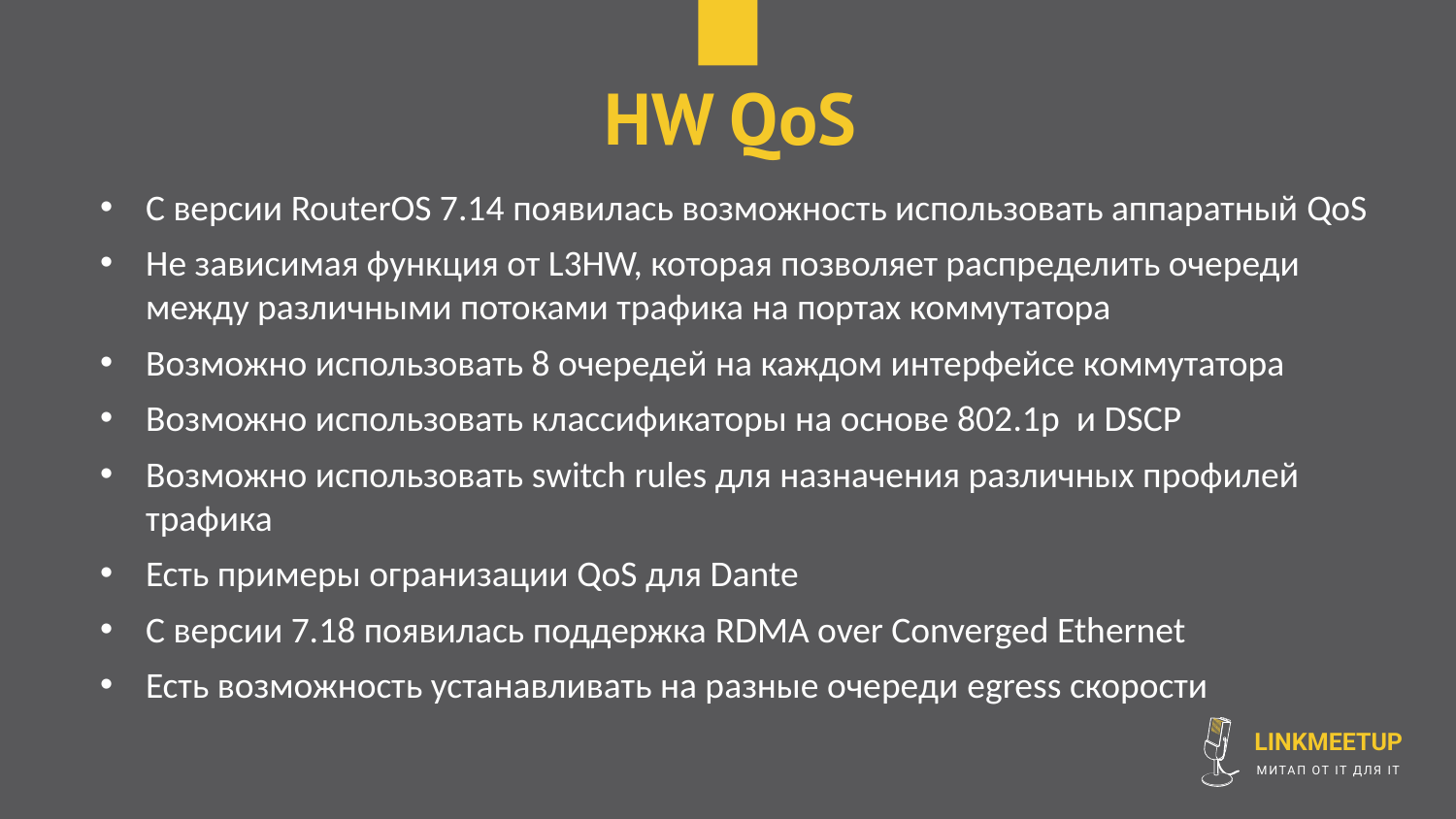

HW QoS
C версии RouterOS 7.14 появилась возможность использовать аппаратный QoS
Не зависимая функция от L3HW, которая позволяет распределить очереди между различными потоками трафика на портах коммутатора
Возможно использовать 8 очередей на каждом интерфейсе коммутатора
Возможно использовать классификаторы на основе 802.1p  и DSCP
Возможно использовать switch rules для назначения различных профилей трафика
Есть примеры огранизации QoS для Dante
С версии 7.18 появилась поддержка RDMA over Converged Ethernet
Есть возможность устанавливать на разные очереди egress скорости

LINKMEETUP
МИТАП ОТ IT ДЛЯ IT